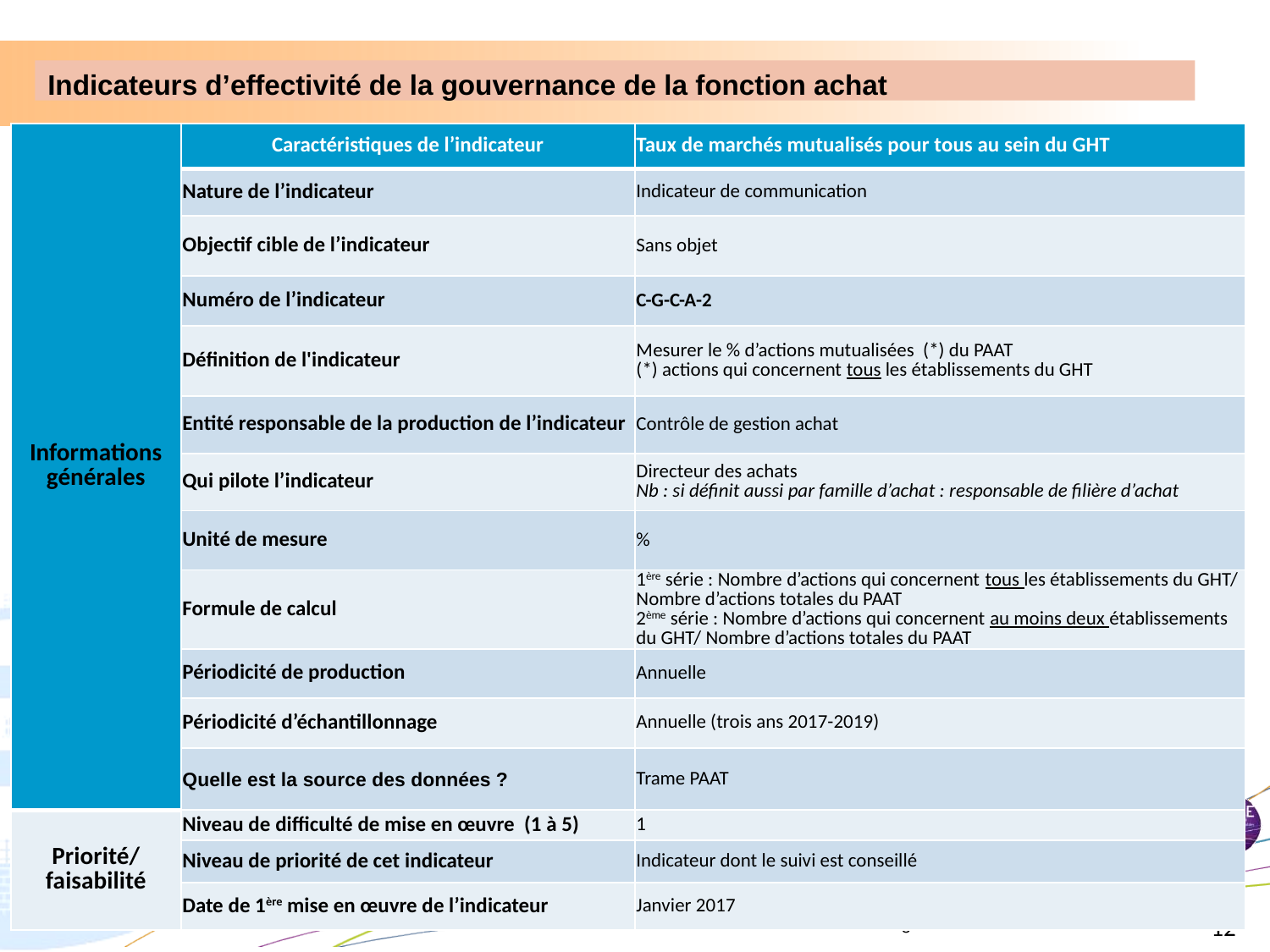

Indicateurs d’effectivité de la gouvernance de la fonction achat
| Informations générales | Caractéristiques de l’indicateur | Taux de marchés mutualisés pour tous au sein du GHT |
| --- | --- | --- |
|  | Nature de l’indicateur | Indicateur de communication |
|  | Objectif cible de l’indicateur | Sans objet |
|  | Numéro de l’indicateur | C-G-C-A-2 |
|  | Définition de l'indicateur | Mesurer le % d’actions mutualisées (\*) du PAAT (\*) actions qui concernent tous les établissements du GHT |
|  | Entité responsable de la production de l’indicateur | Contrôle de gestion achat |
|  | Qui pilote l’indicateur | Directeur des achats Nb : si définit aussi par famille d’achat : responsable de filière d’achat |
|  | Unité de mesure | % |
|  | Formule de calcul | 1ère série : Nombre d’actions qui concernent tous les établissements du GHT/ Nombre d’actions totales du PAAT 2ème série : Nombre d’actions qui concernent au moins deux établissements du GHT/ Nombre d’actions totales du PAAT |
|  | Périodicité de production | Annuelle |
|  | Périodicité d’échantillonnage | Annuelle (trois ans 2017-2019) |
|  | Quelle est la source des données ? | Trame PAAT |
| Priorité/ faisabilité | Niveau de difficulté de mise en œuvre (1 à 5) | 1 |
|  | Niveau de priorité de cet indicateur | Indicateur dont le suivi est conseillé |
|  | Date de 1ère mise en œuvre de l’indicateur | Janvier 2017 |
12